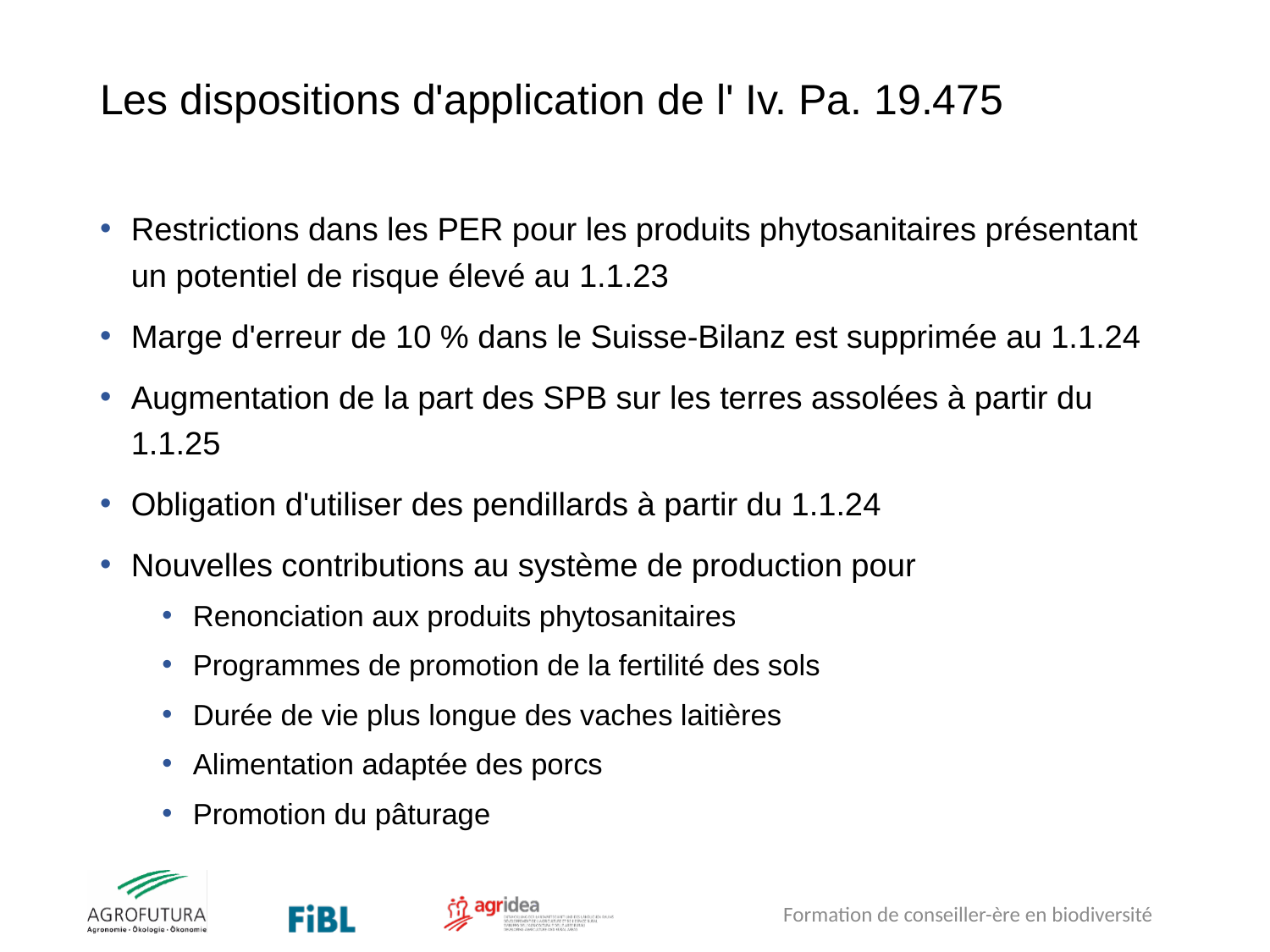

# Les dispositions d'application de l' Iv. Pa. 19.475
Restrictions dans les PER pour les produits phytosanitaires présentant un potentiel de risque élevé au 1.1.23
Marge d'erreur de 10 % dans le Suisse-Bilanz est supprimée au 1.1.24
Augmentation de la part des SPB sur les terres assolées à partir du 1.1.25
Obligation d'utiliser des pendillards à partir du 1.1.24
Nouvelles contributions au système de production pour
Renonciation aux produits phytosanitaires
Programmes de promotion de la fertilité des sols
Durée de vie plus longue des vaches laitières
Alimentation adaptée des porcs
Promotion du pâturage
Formation de conseiller-ère en biodiversité